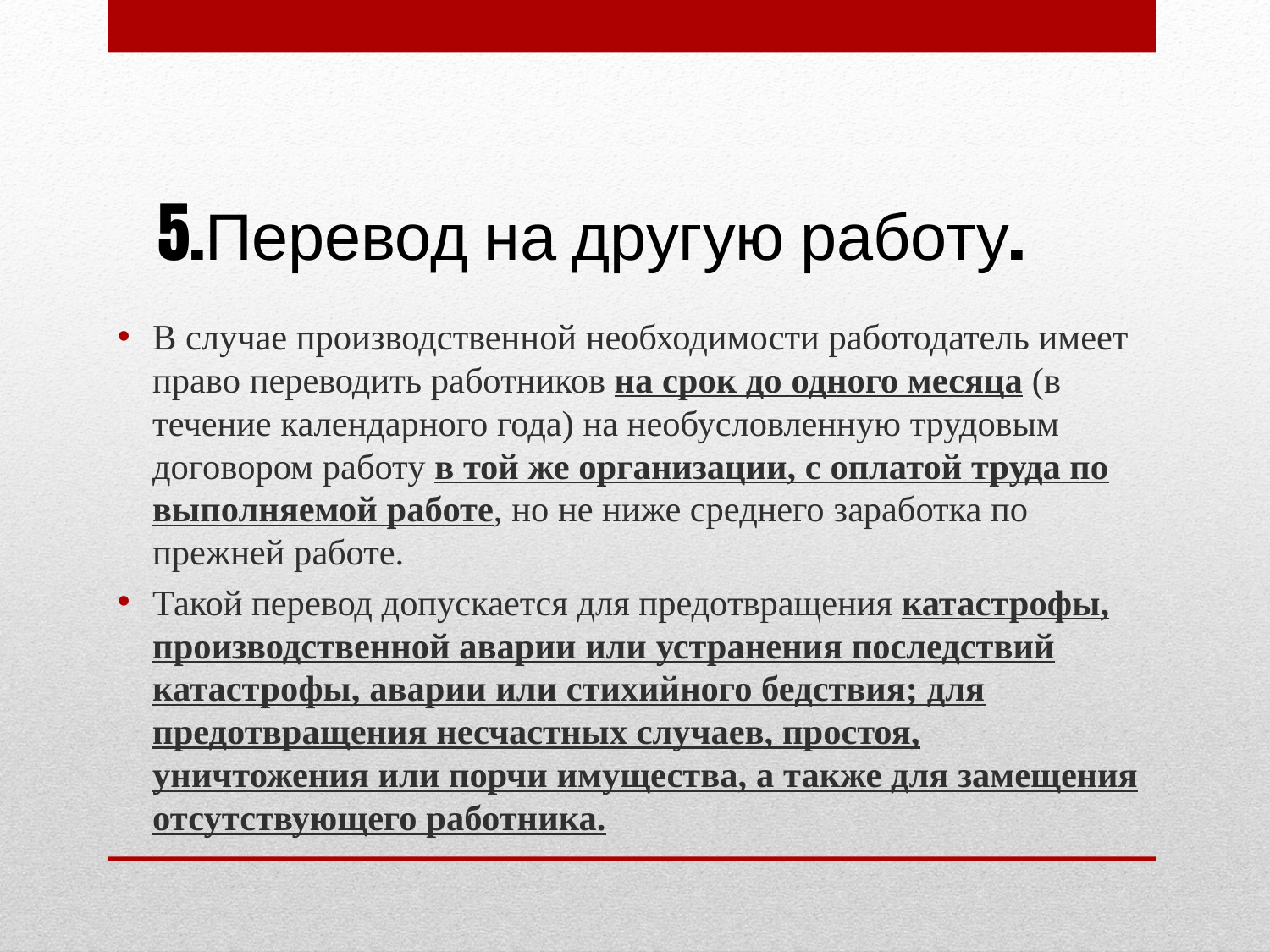

# 5.Перевод на другую работу.
В случае производственной необходимости работодатель имеет право переводить работников на срок до одного месяца (в течение календарного года) на необусловленную трудовым договором работу в той же организации, с оплатой труда по выполняемой работе, но не ниже среднего заработка по прежней работе.
Такой перевод допускается для предотвращения катастрофы, производственной аварии или устранения последствий катастрофы, аварии или стихийного бедствия; для предотвращения несчастных случаев, простоя, уничтожения или порчи имущества, а также для замещения отсутствующего работника.